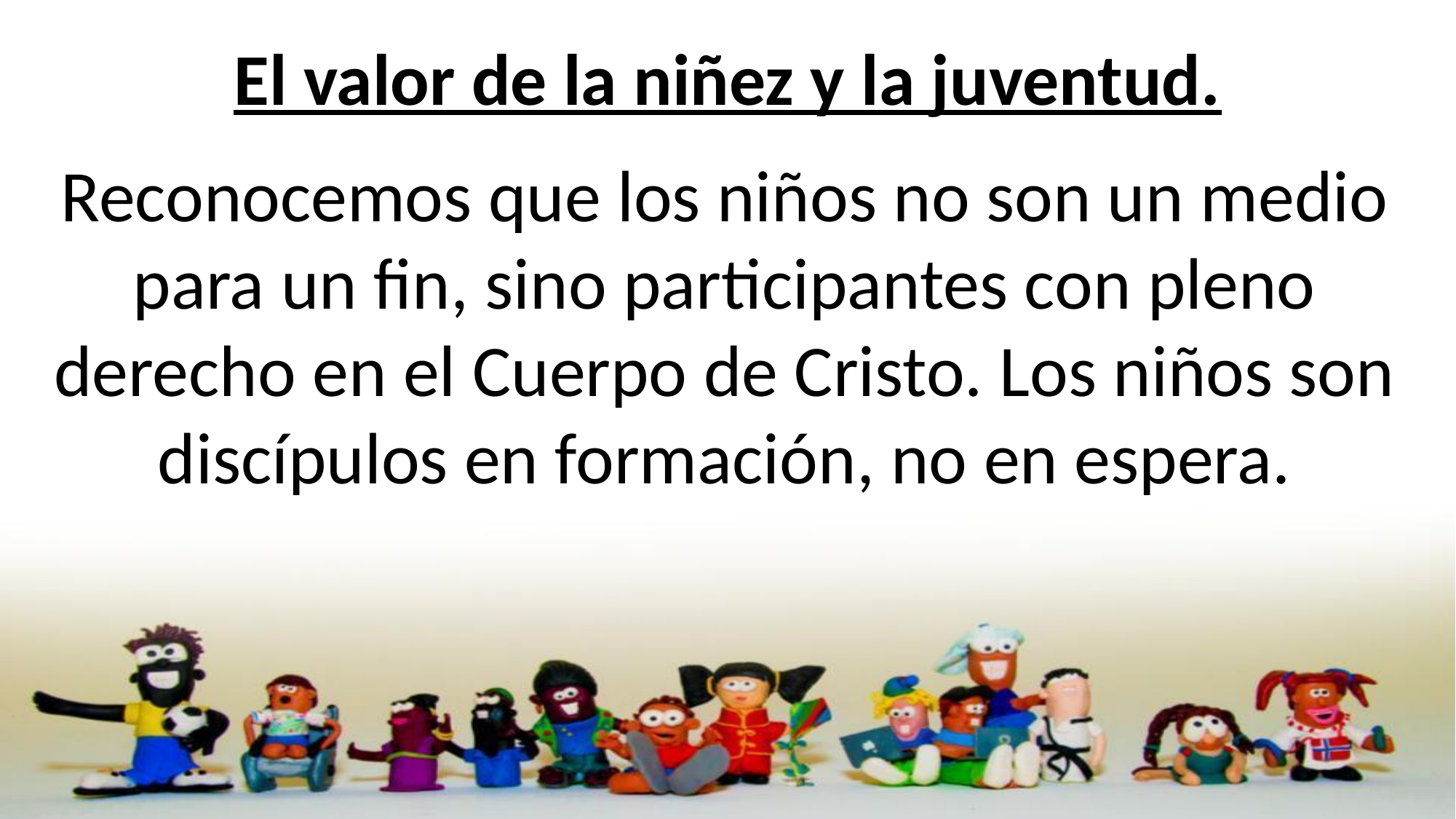

# El valor de la niñez y la juventud.
Reconocemos que los niños no son un medio para un fin, sino participantes con pleno derecho en el Cuerpo de Cristo. Los niños son discípulos en formación, no en espera.